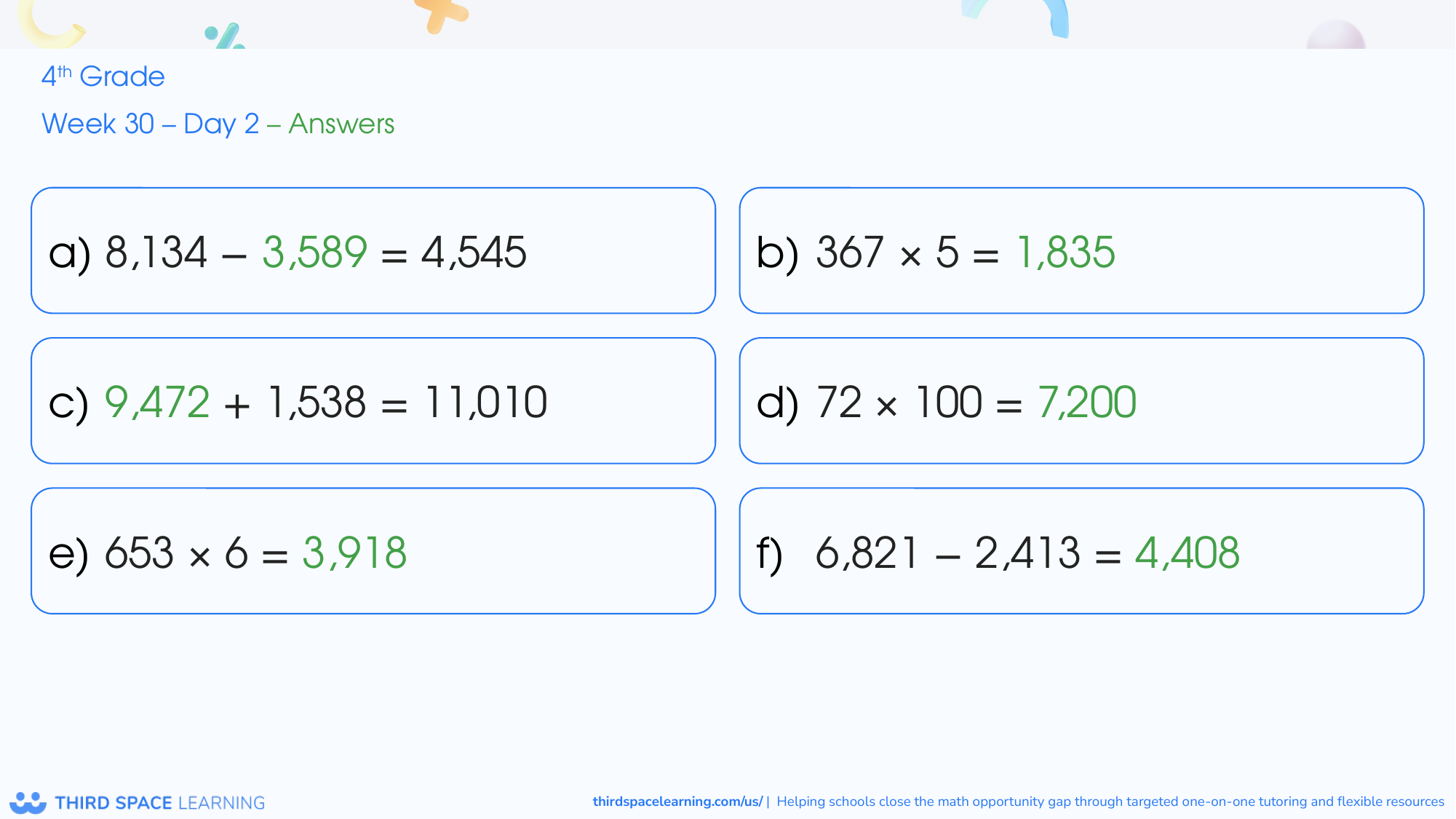

4th Grade
Week 30 – Day 2 – Answers
8,134 − 3,589 = 4,545
367 × 5 = 1,835
9,472 + 1,538 = 11,010
72 × 100 = 7,200
653 × 6 = 3,918
6,821 − 2,413 = 4,408